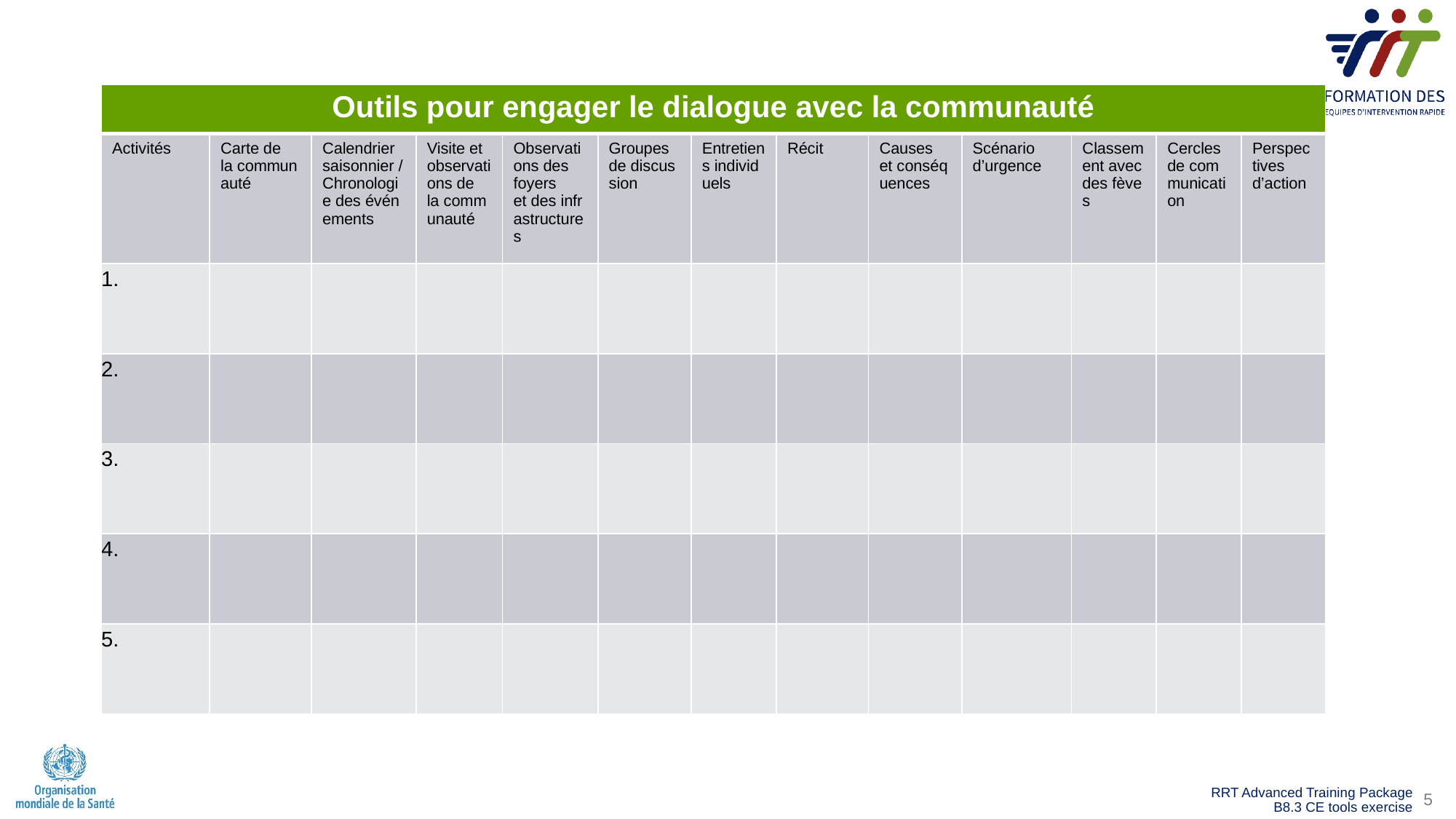

| Outils pour engager le dialogue avec la communauté​ |  |  |  |  |  |  |  |  |  |  |  |  |
| --- | --- | --- | --- | --- | --- | --- | --- | --- | --- | --- | --- | --- |
| Activités​ | Carte de la communauté​ | Calendrier saisonnier /​ Chronologie des événements​ | Visite et observations de la communauté​ | Observations des foyers et des infrastructures​ | Groupes de discussion​ | Entretiens individuels​ | Récit​ | Causes et conséquences​ | Scénario  d’urgence​ | Classement avec des fèves​ | Cercles de communication​ | Perspectives  d’action​ |
| 1. |  |  |  |  |  |  |  |  |  |  |  |  |
| 2. |  |  |  |  |  |  |  |  |  |  |  |  |
| 3. |  |  |  |  |  |  |  |  |  |  |  |  |
| 4. |  |  |  |  |  |  |  |  |  |  |  |  |
| 5. |  |  |  |  |  |  |  |  |  |  |  |  |